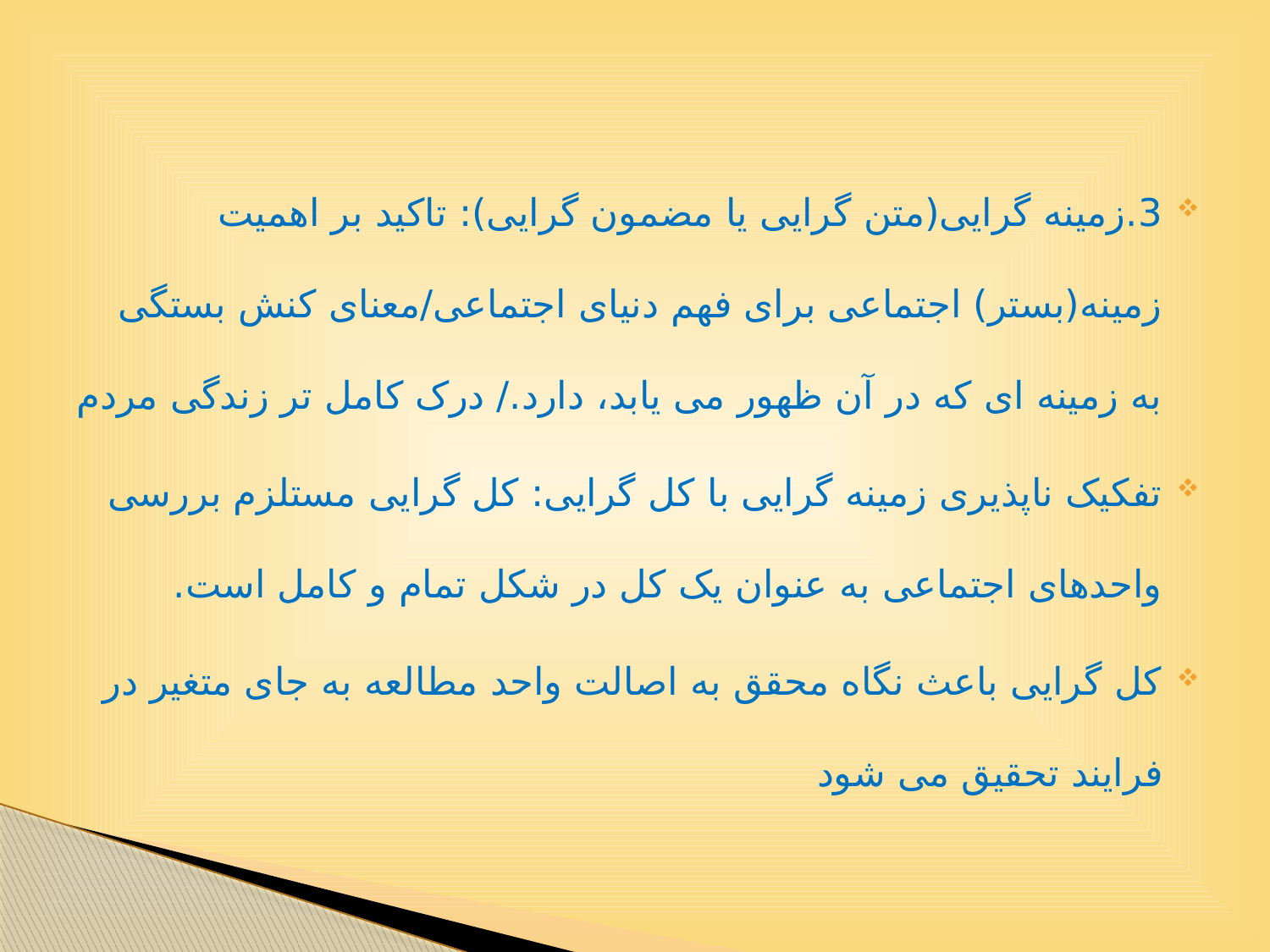

3.زمینه گرایی(متن گرایی یا مضمون گرایی): تاکید بر اهمیت زمینه(بستر) اجتماعی برای فهم دنیای اجتماعی/معنای کنش بستگی به زمینه ای که در آن ظهور می یابد، دارد./ درک کامل تر زندگی مردم
تفکیک ناپذیری زمینه گرایی با کل گرایی: کل گرایی مستلزم بررسی واحدهای اجتماعی به عنوان یک کل در شکل تمام و کامل است.
کل گرایی باعث نگاه محقق به اصالت واحد مطالعه به جای متغیر در فرایند تحقیق می شود